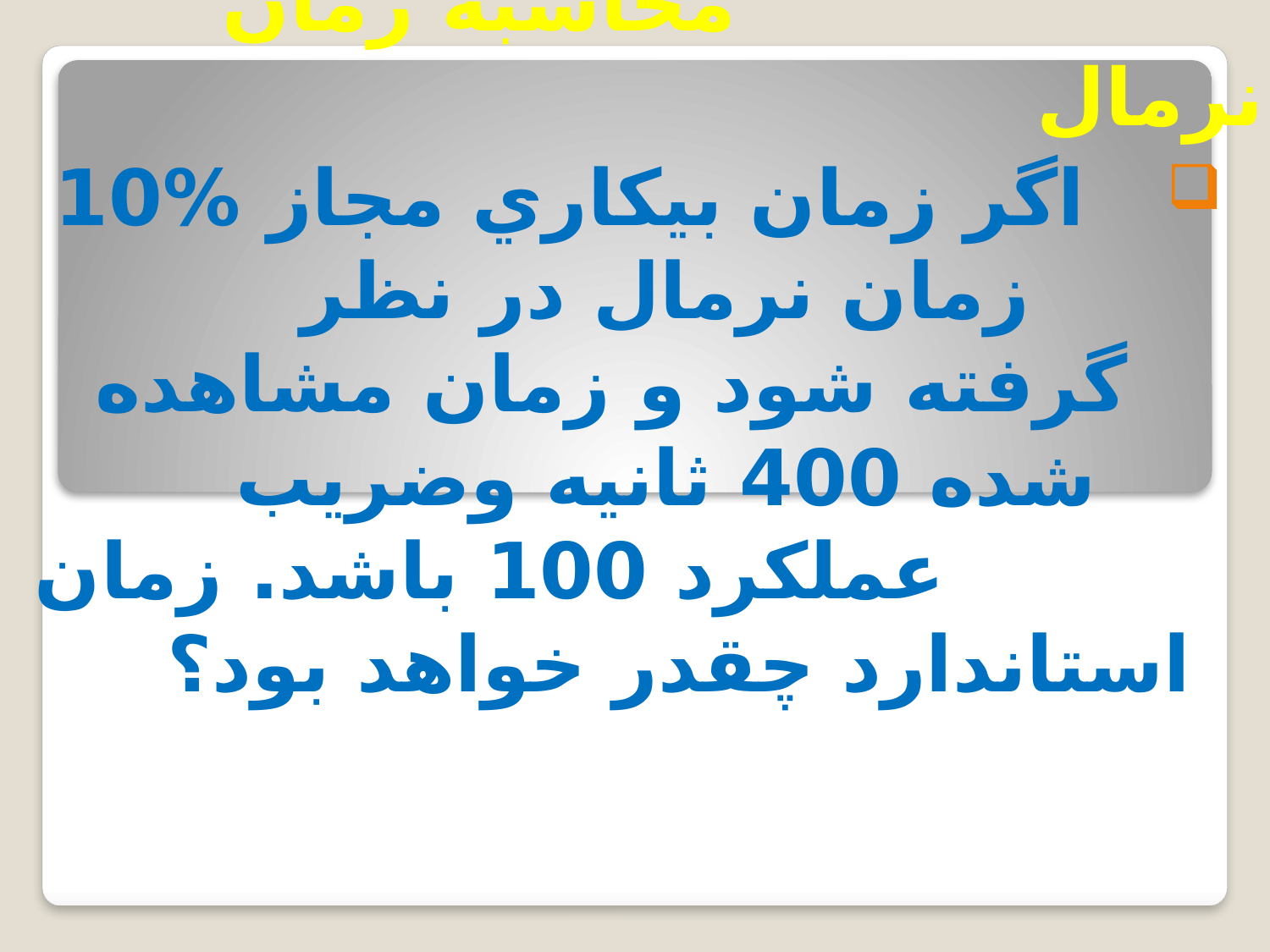

# محاسبه زمان نرمال
   اگر زمان بيكاري مجاز %10 زمان نرمال در نظر
  گرفته شود و زمان مشاهده شده 400 ثانيه وضريب
           عملكرد 100 باشد. زمان استاندارد چقدر خواهد بود؟